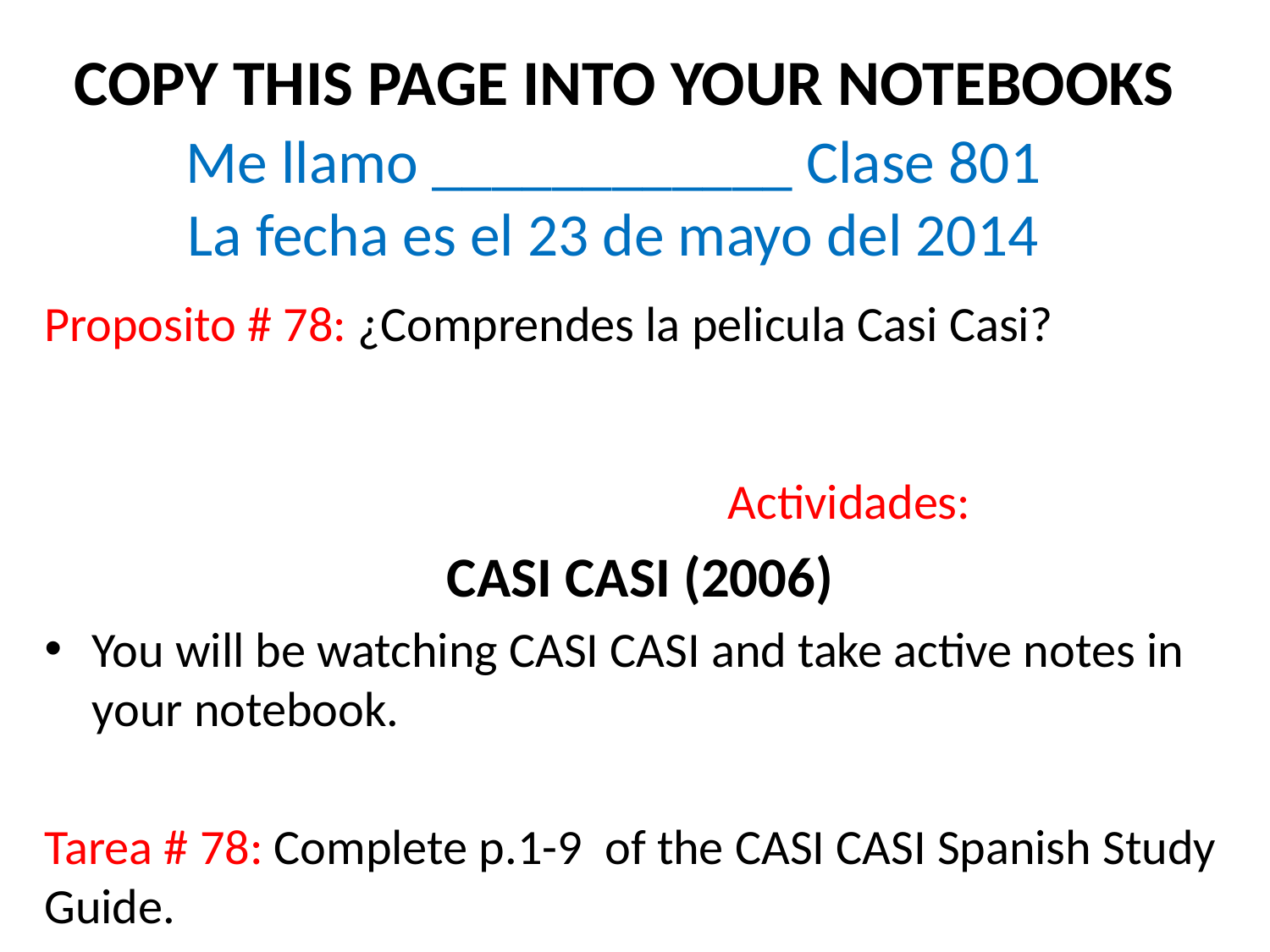

COPY THIS PAGE INTO YOUR NOTEBOOKS
# Me llamo ____________ Clase 801 La fecha es el 23 de mayo del 2014
Proposito # 78: ¿Comprendes la pelicula Casi Casi?                                                                                                                                                                                                                                                                                                    Actividades:
CASI CASI (2006)
You will be watching CASI CASI and take active notes in your notebook.

Tarea # 78: Complete p.1-9  of the CASI CASI Spanish Study Guide.
****I WILL BE CHECKING ACTIVE NOTES AND PACKET ON TUESDAY; AS WELL AS COLLECTING THE JUNE “10 REGENTS